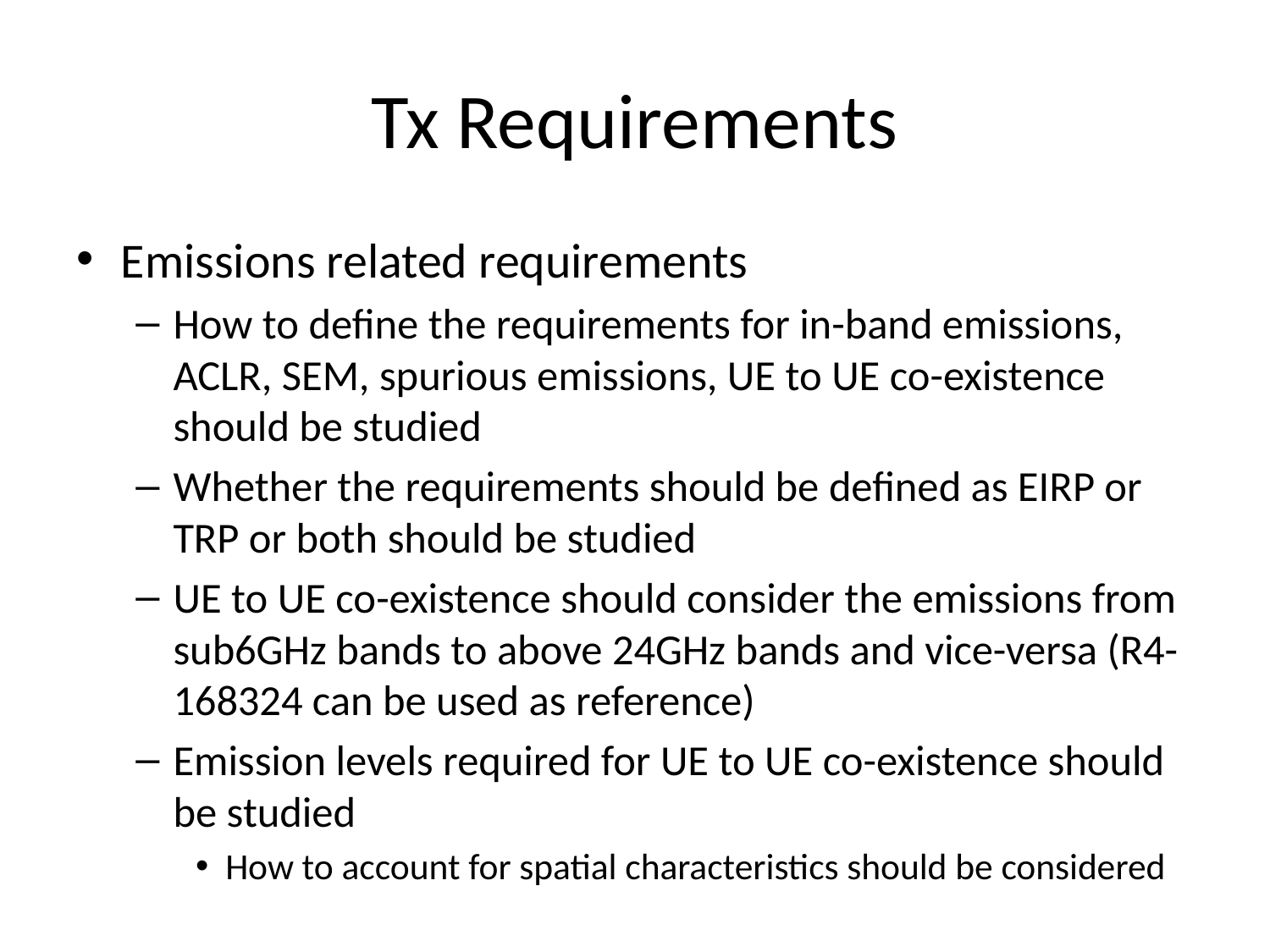

# Tx Requirements
Emissions related requirements
How to define the requirements for in-band emissions, ACLR, SEM, spurious emissions, UE to UE co-existence should be studied
Whether the requirements should be defined as EIRP or TRP or both should be studied
UE to UE co-existence should consider the emissions from sub6GHz bands to above 24GHz bands and vice-versa (R4-168324 can be used as reference)
Emission levels required for UE to UE co-existence should be studied
How to account for spatial characteristics should be considered